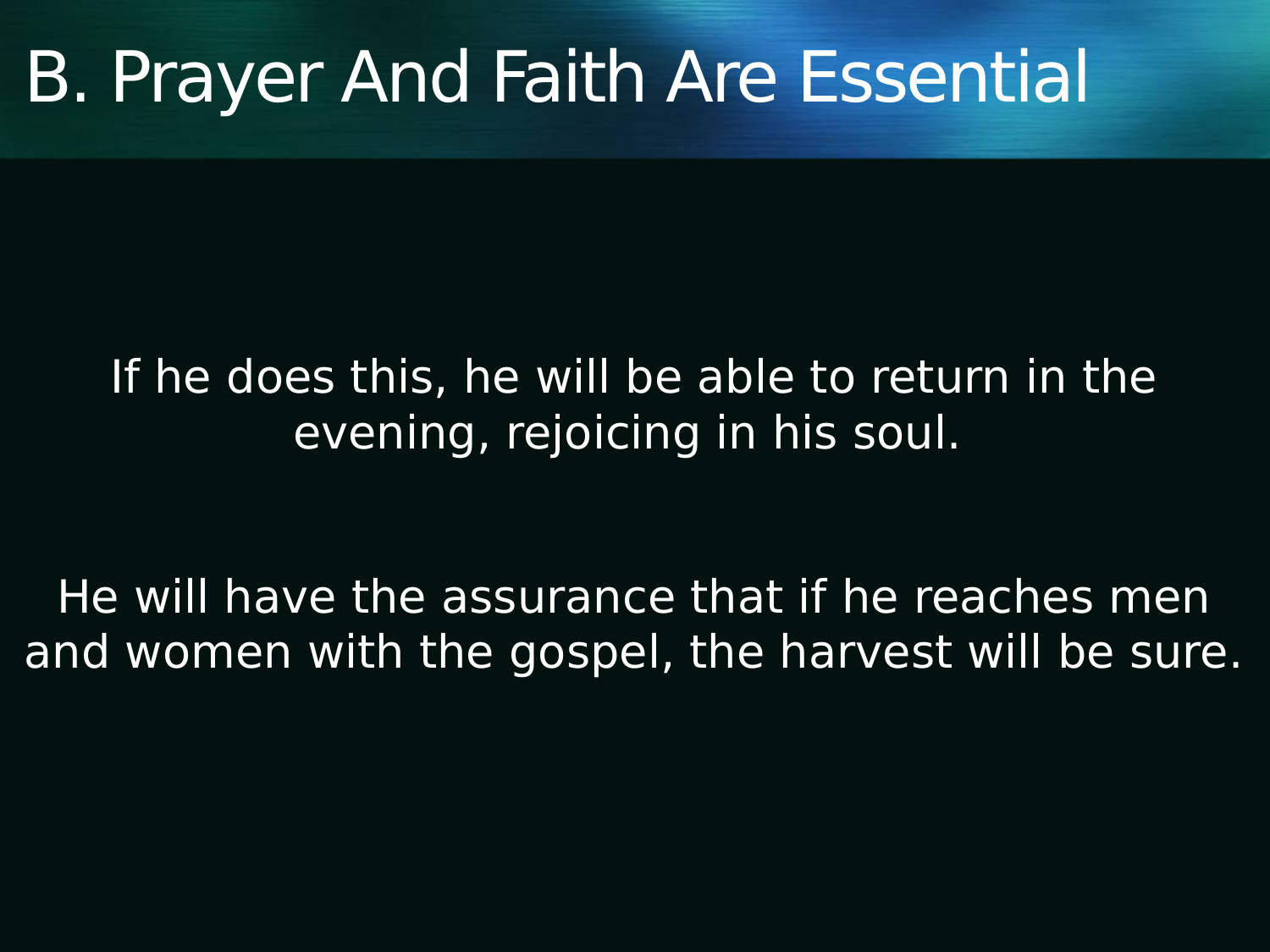

# B. Prayer And Faith Are Essential
If he does this, he will be able to return in the evening, rejoicing in his soul.

He will have the assurance that if he reaches men and women with the gospel, the harvest will be sure.